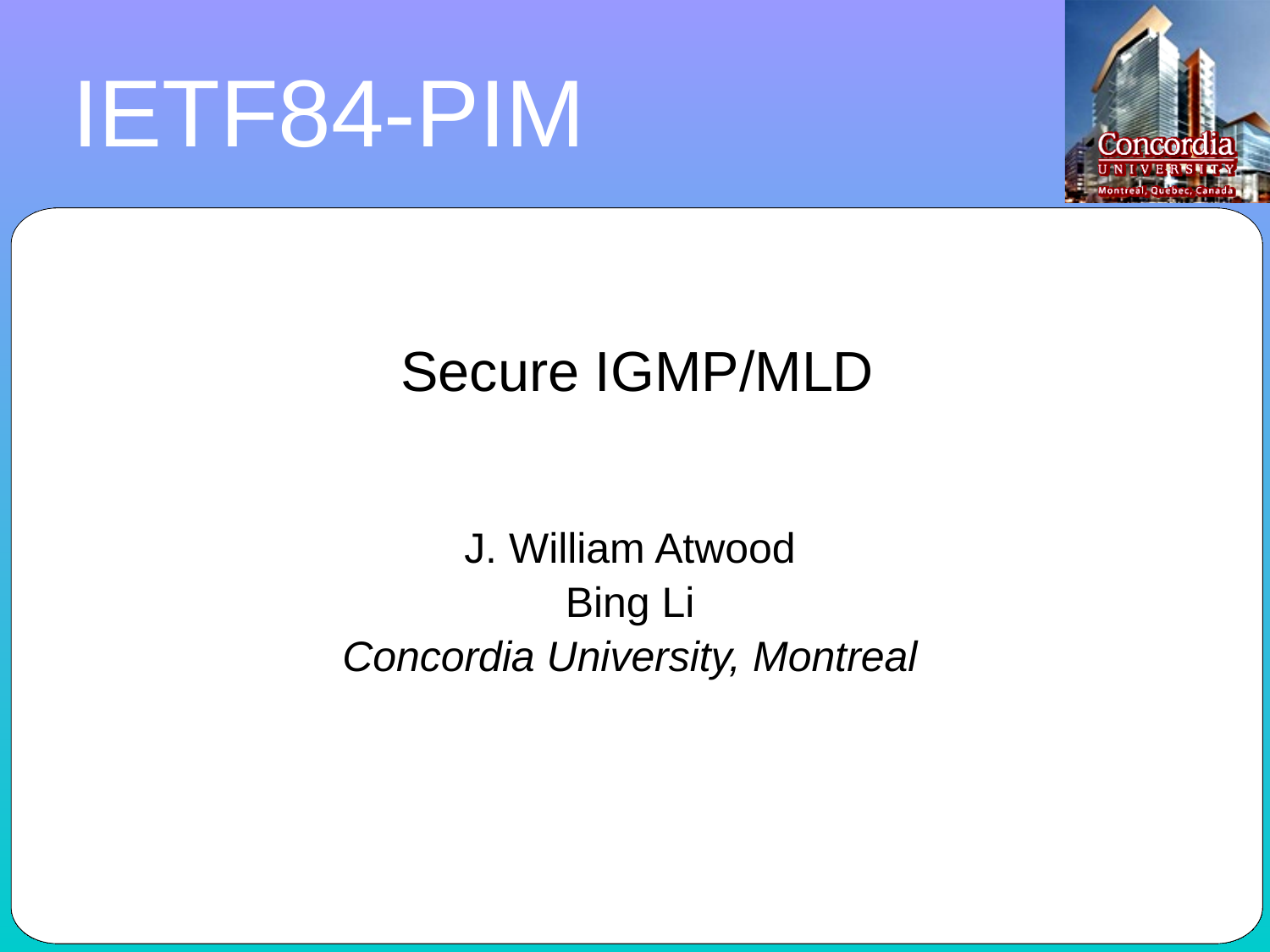

IETF84-PIM

# Secure IGMP/MLD
J. William Atwood
Bing Li
Concordia University, Montreal